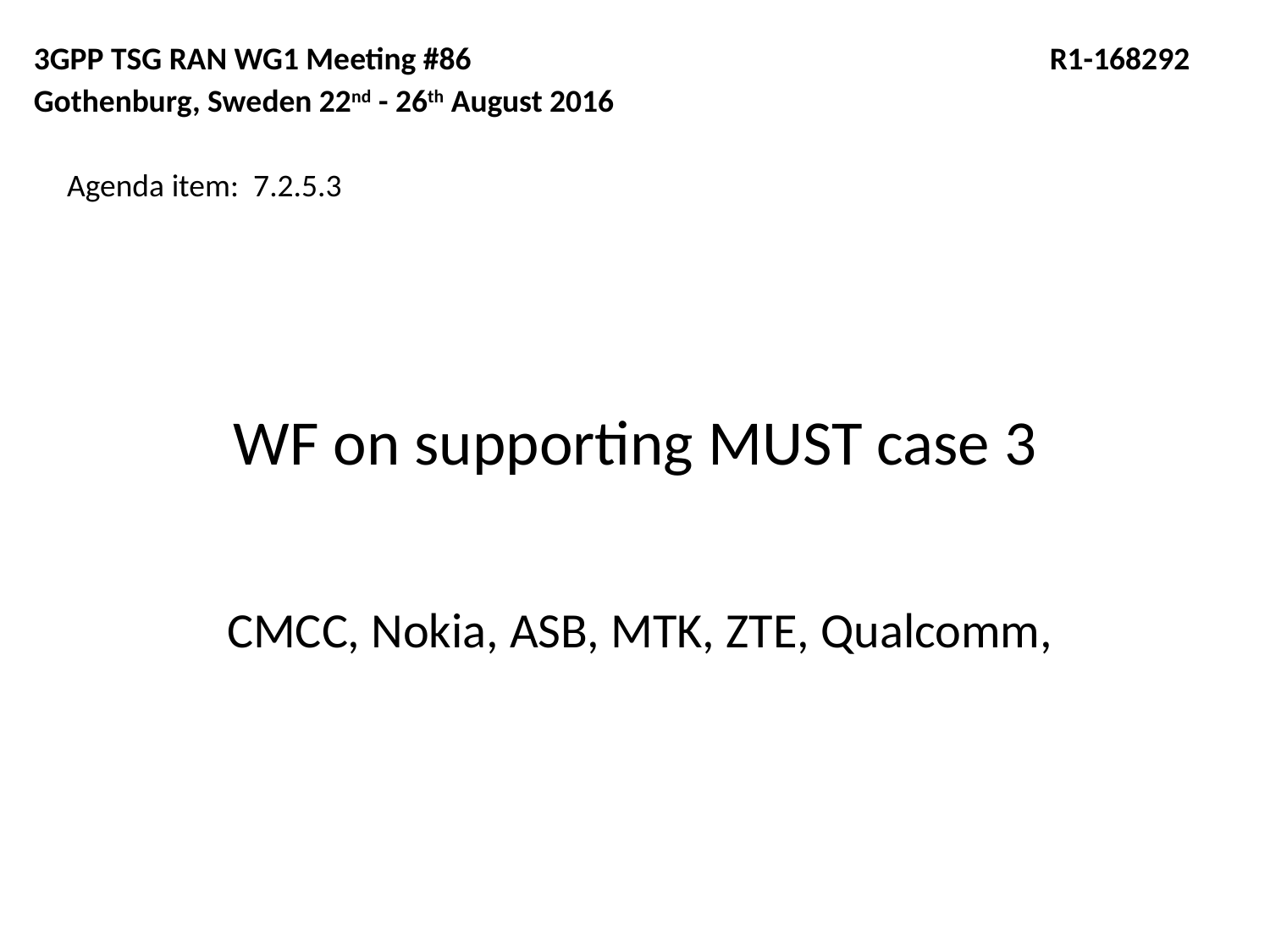

3GPP TSG RAN WG1 Meeting #86			  		R1-168292
Gothenburg, Sweden 22nd - 26th August 2016
Agenda item:  7.2.5.3
# WF on supporting MUST case 3
CMCC, Nokia, ASB, MTK, ZTE, Qualcomm,